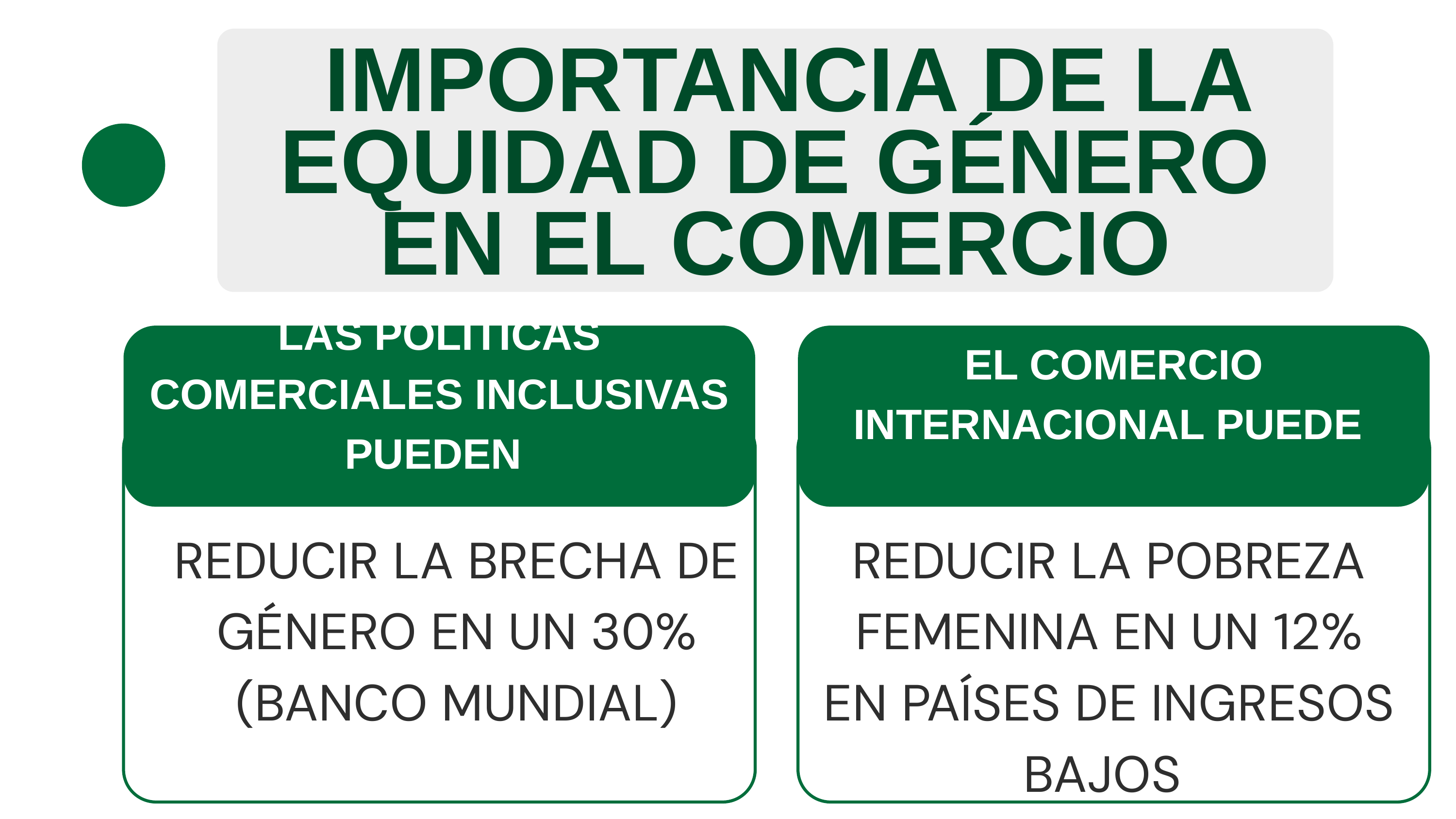

IMPORTANCIA DE LA EQUIDAD DE GÉNERO EN EL COMERCIO

LAS POLÍTICAS COMERCIALES INCLUSIVAS PUEDEN

EL COMERCIO INTERNACIONAL PUEDE

REDUCIR LA BRECHA DE GÉNERO EN UN 30% (BANCO MUNDIAL)
REDUCIR LA POBREZA FEMENINA EN UN 12% EN PAÍSES DE INGRESOS BAJOS